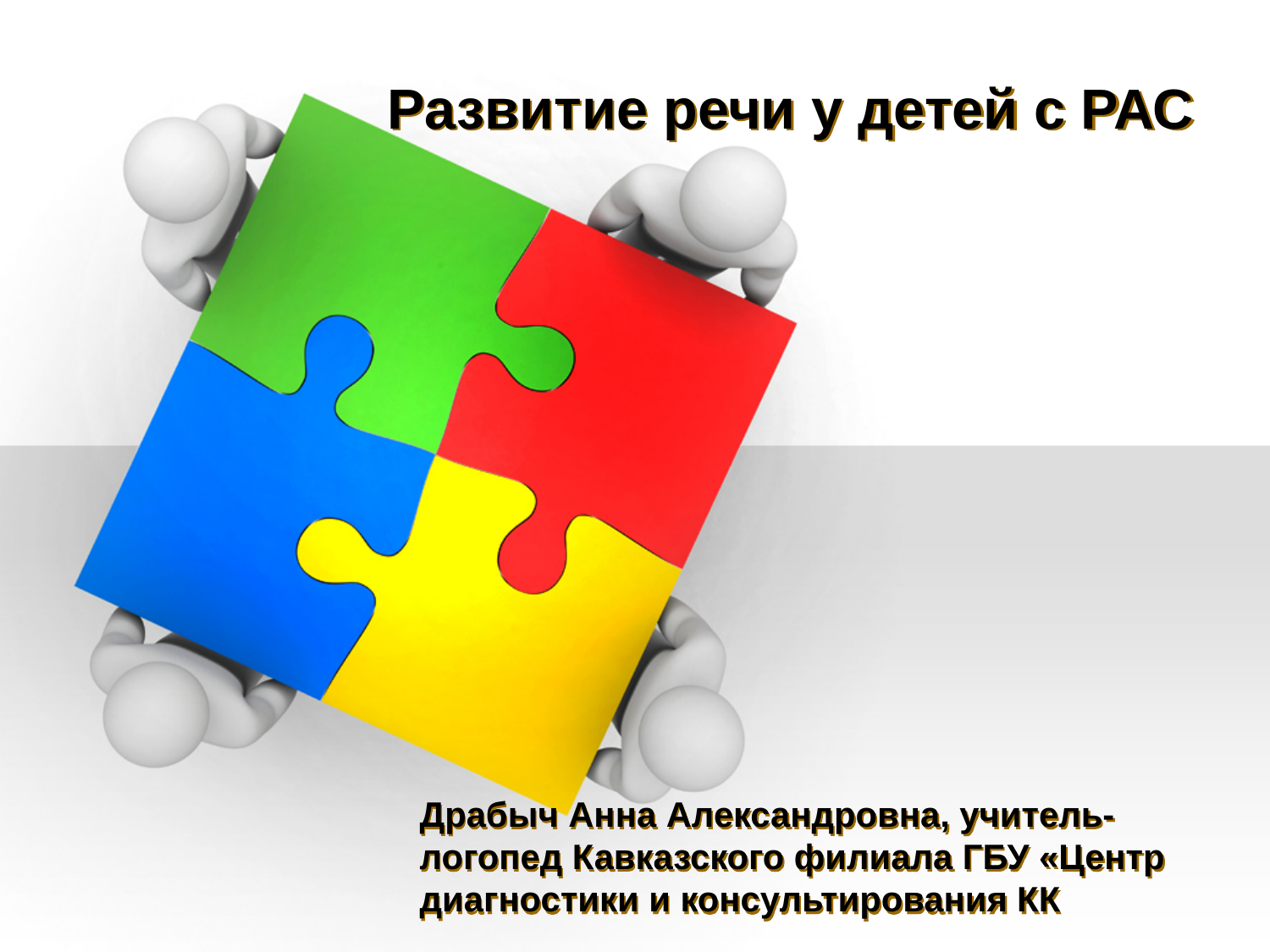

# Развитие речи у детей с РАС
Драбыч Анна Александровна, учитель-логопед Кавказского филиала ГБУ «Центр диагностики и консультирования КК